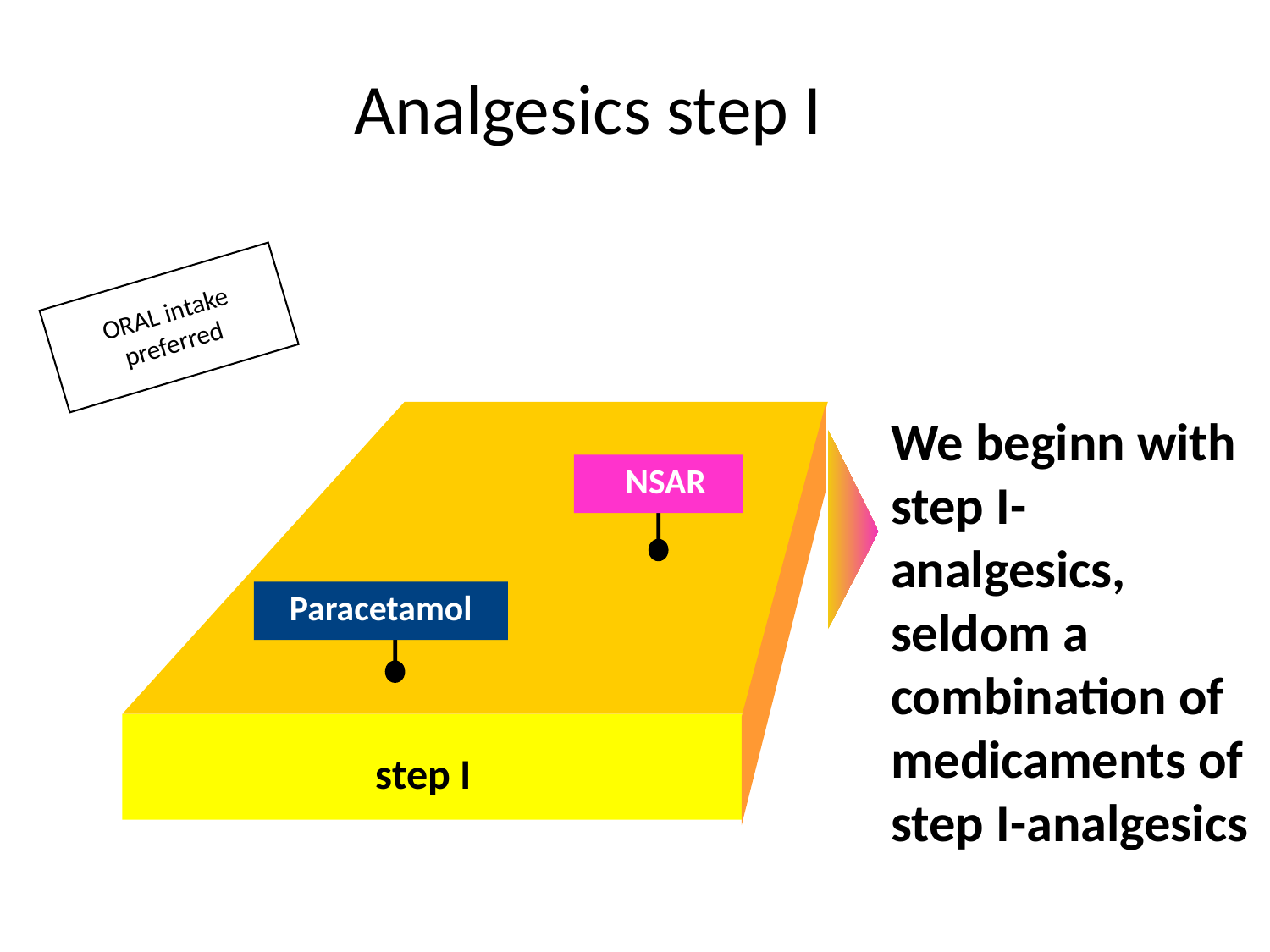

Analgesics step I (6, 7)

ORAL intake
preferred

We beginn with step I-analgesics, seldom a combination of medicaments of step I-analgesics
NSAR

Paracetamol

step I